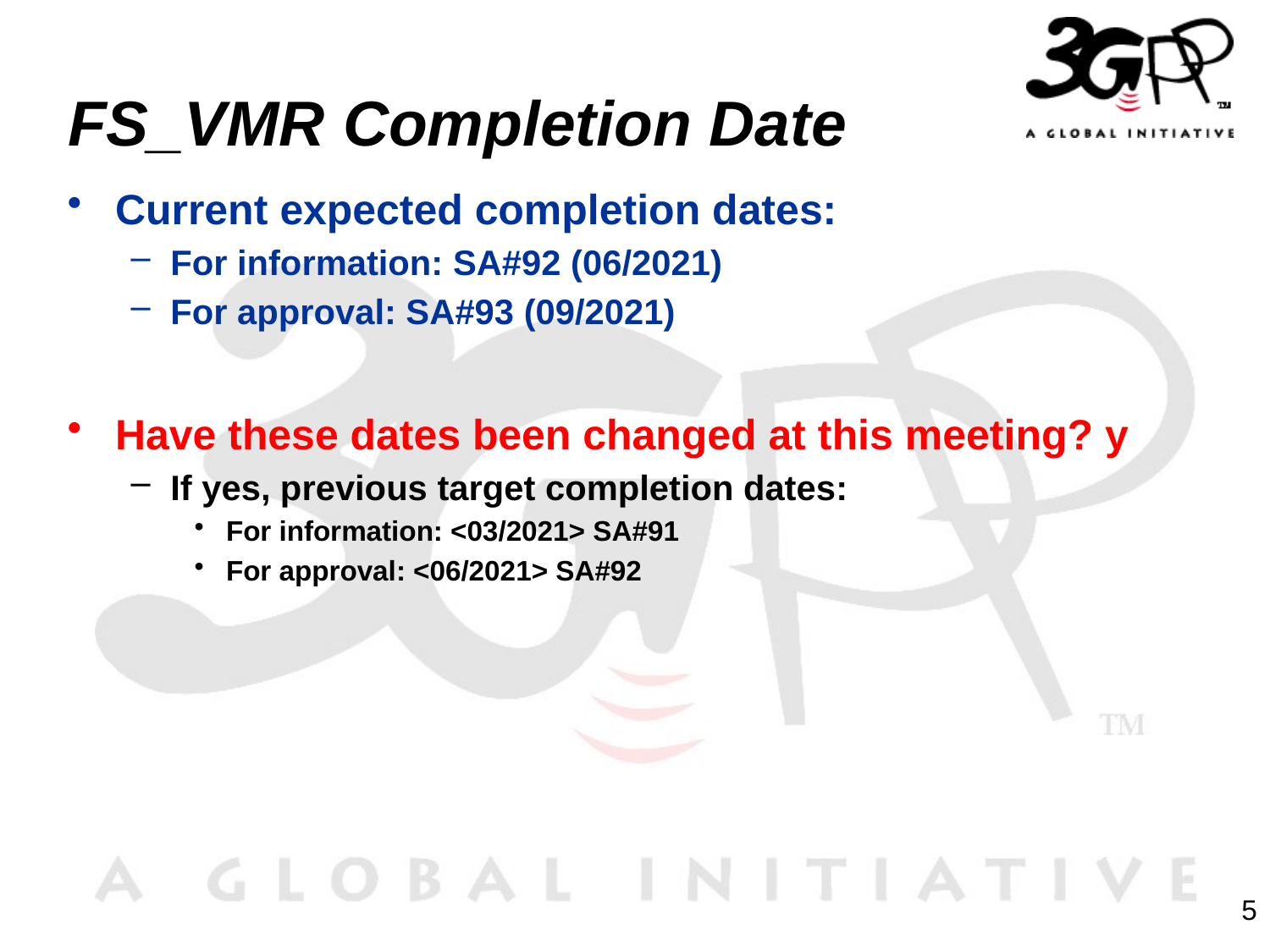

# FS_VMR Completion Date
Current expected completion dates:
For information: SA#92 (06/2021)
For approval: SA#93 (09/2021)

Have these dates been changed at this meeting? y
If yes, previous target completion dates:
For information: <03/2021> SA#91
For approval: <06/2021> SA#92

5